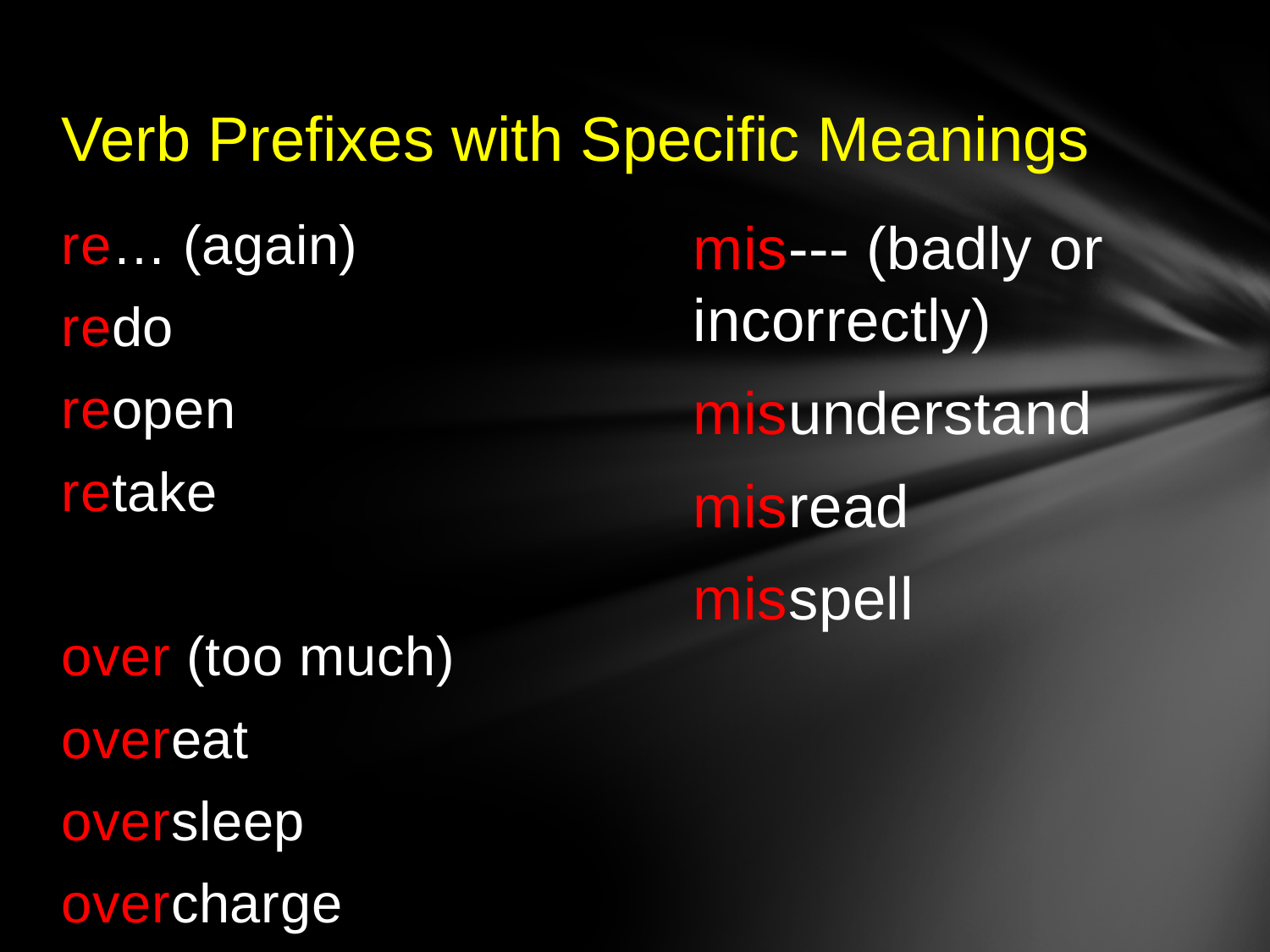

# Verb Prefixes with Specific Meanings
re… (again)
redo
reopen
retake

over (too much)
overeat
oversleep
overcharge

mis--- (badly or incorrectly)
misunderstand
misread
misspell